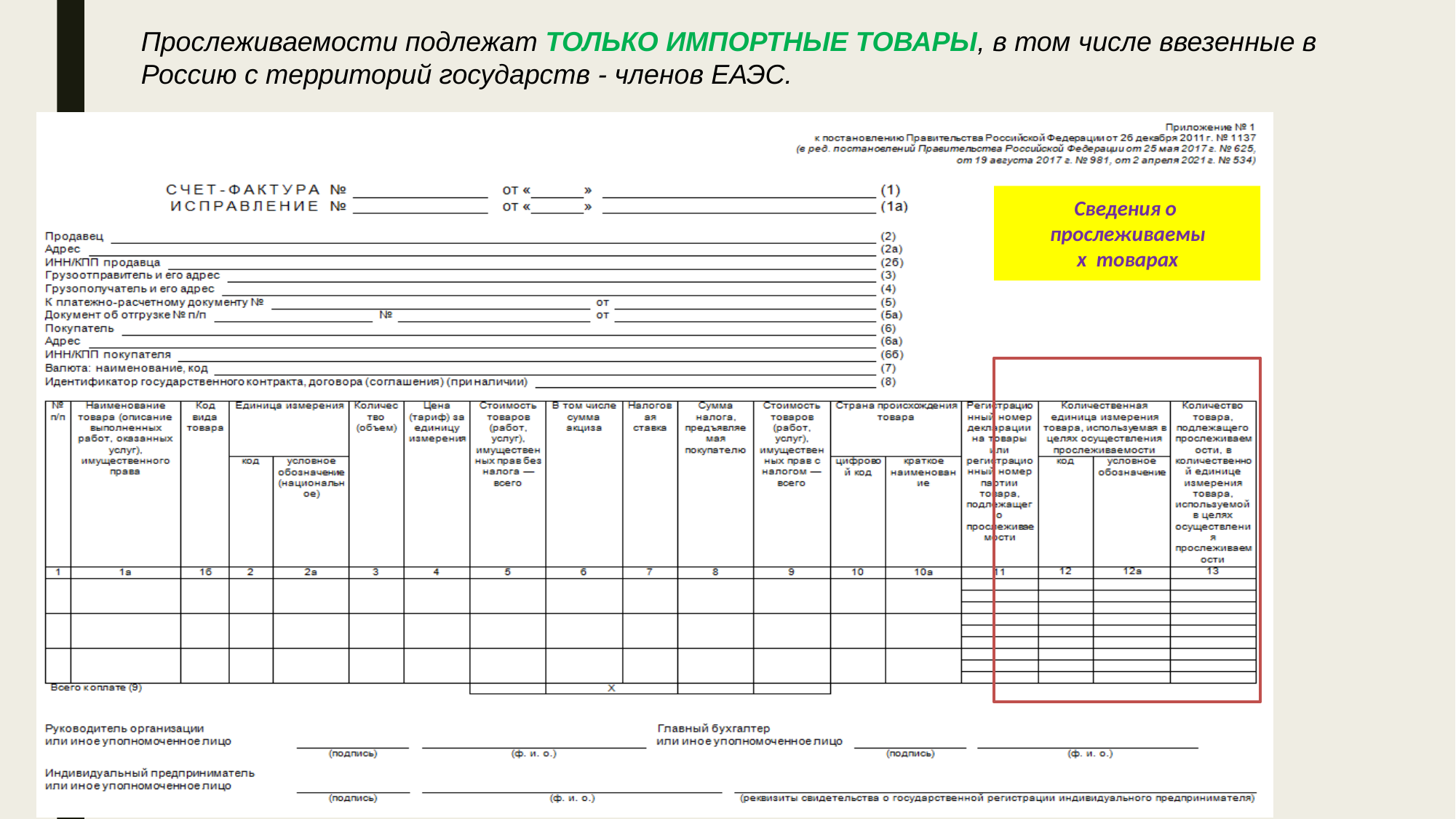

Прослеживаемости подлежат ТОЛЬКО ИМПОРТНЫЕ ТОВАРЫ, в том числе ввезенные в Россию с территорий государств - членов ЕАЭС.

Сведения о  прослеживаемых  товарах